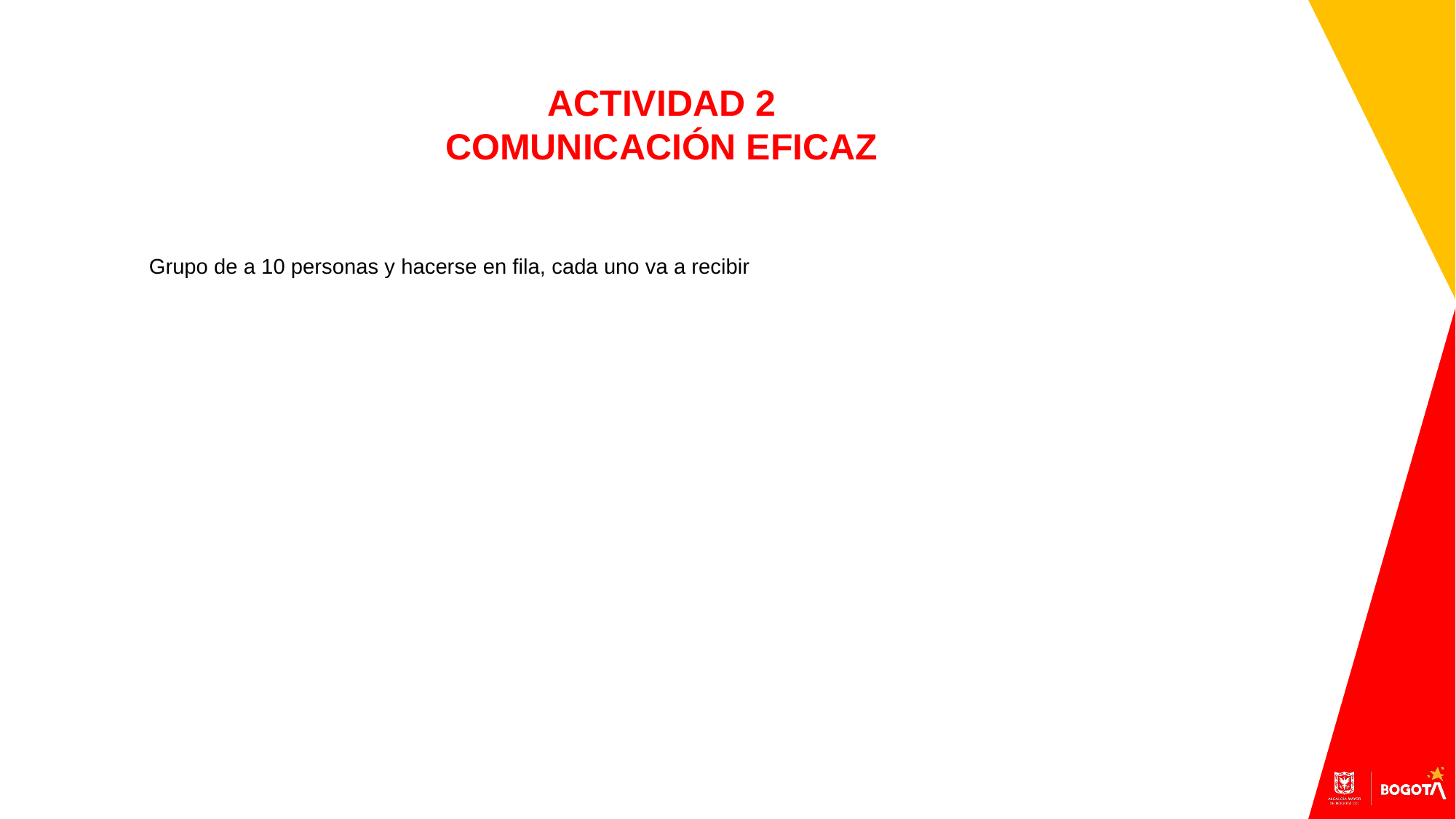

ACTIVIDAD 2
COMUNICACIÓN EFICAZ
Grupo de a 10 personas y hacerse en fila, cada uno va a recibir